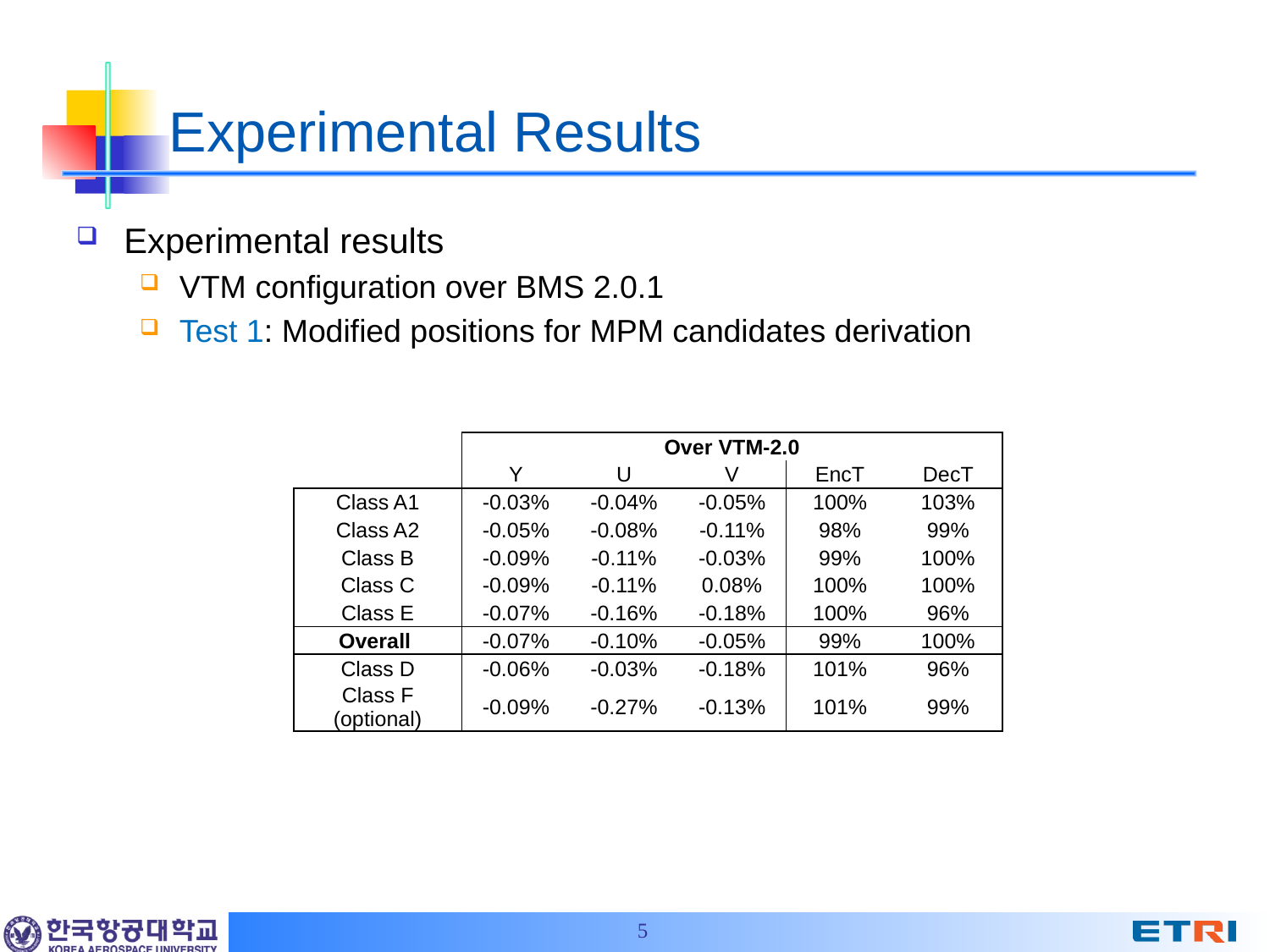

# Experimental Results
Experimental results
VTM configuration over BMS 2.0.1
Test 1: Modified positions for MPM candidates derivation

|  | Over VTM-2.0 |  |  |  |  |
| --- | --- | --- | --- | --- | --- |
|  | Y | U | V | EncT | DecT |
| Class A1 | -0.03% | -0.04% | -0.05% | 100% | 103% |
| Class A2 | -0.05% | -0.08% | -0.11% | 98% | 99% |
| Class B | -0.09% | -0.11% | -0.03% | 99% | 100% |
| Class C | -0.09% | -0.11% | 0.08% | 100% | 100% |
| Class E | -0.07% | -0.16% | -0.18% | 100% | 96% |
| Overall | -0.07% | -0.10% | -0.05% | 99% | 100% |
| Class D | -0.06% | -0.03% | -0.18% | 101% | 96% |
| Class F (optional) | -0.09% | -0.27% | -0.13% | 101% | 99% |